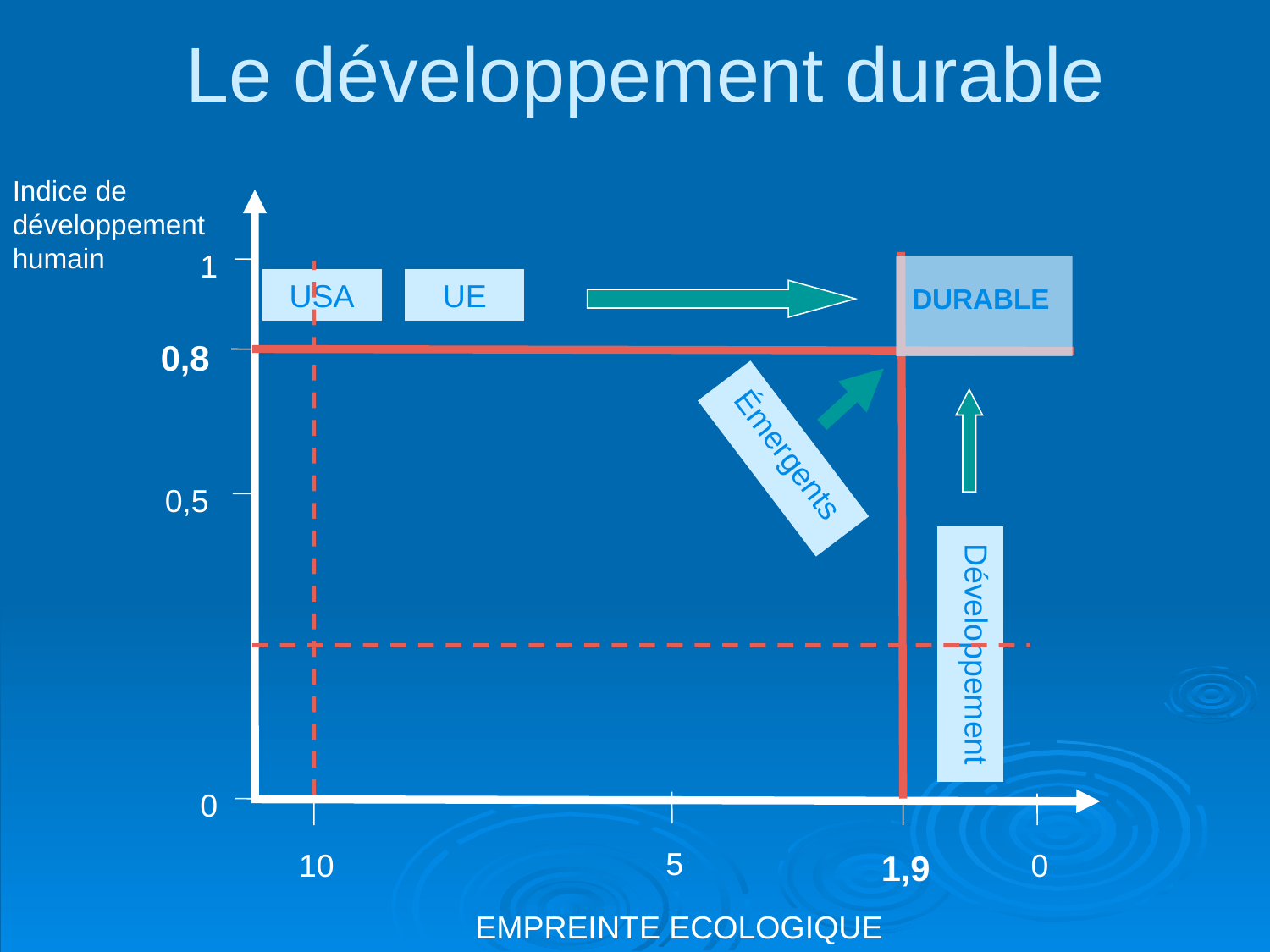

# Le développement durable
Indice de développement humain

1

DURABLE

USA
UE

0,8

Émergents

0,5

Développement

0

5

10

1,9

0

EMPREINTE ECOLOGIQUE